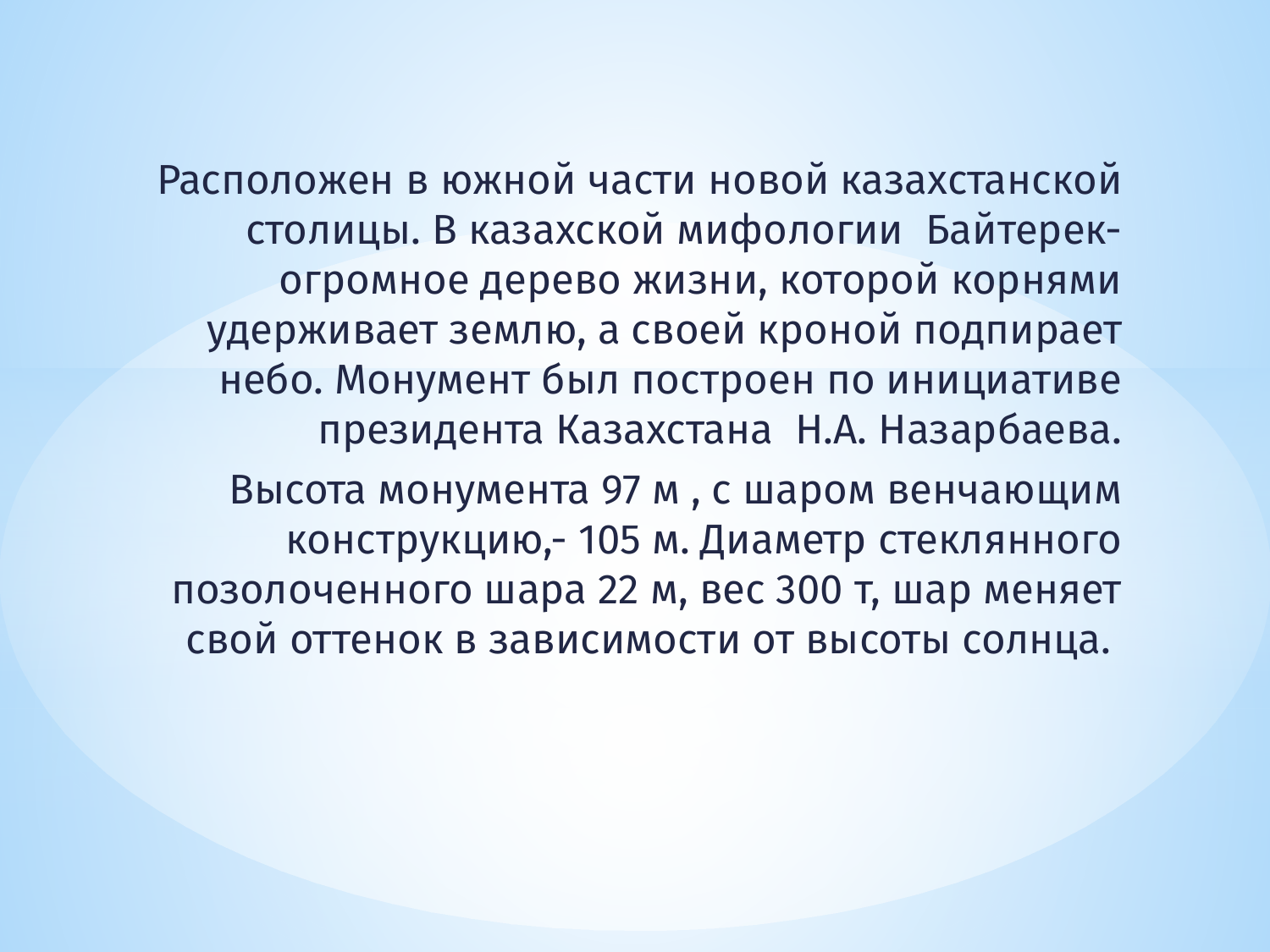

Расположен в южной части новой казахстанской столицы. В казахской мифологии  Байтерек-огромное дерево жизни, которой корнями удерживает землю, а своей кроной подпирает небо. Монумент был построен по инициативе президента Казахстана  Н.А. Назарбаева.
Высота монумента 97 м , с шаром венчающим конструкцию,- 105 м. Диаметр стеклянного позолоченного шара 22 м, вес 300 т, шар меняет свой оттенок в зависимости от высоты солнца.